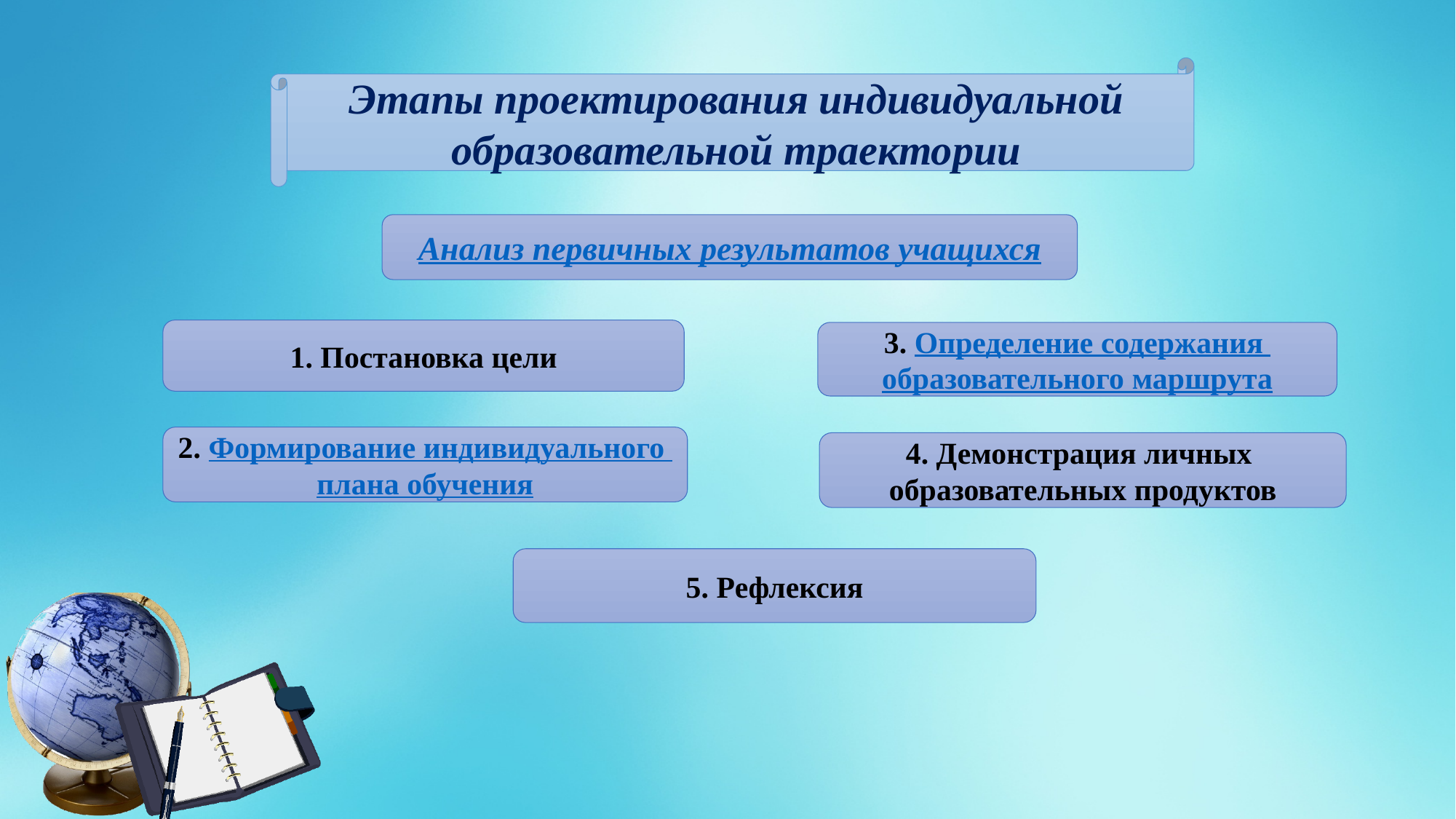

Этапы проектирования индивидуальной образовательной траектории
Анализ первичных результатов учащихся
1. Постановка цели
3. Определение содержания
образовательного маршрута
2. Формирование индивидуального
плана обучения
4. Демонстрация личных
образовательных продуктов
5. Рефлексия